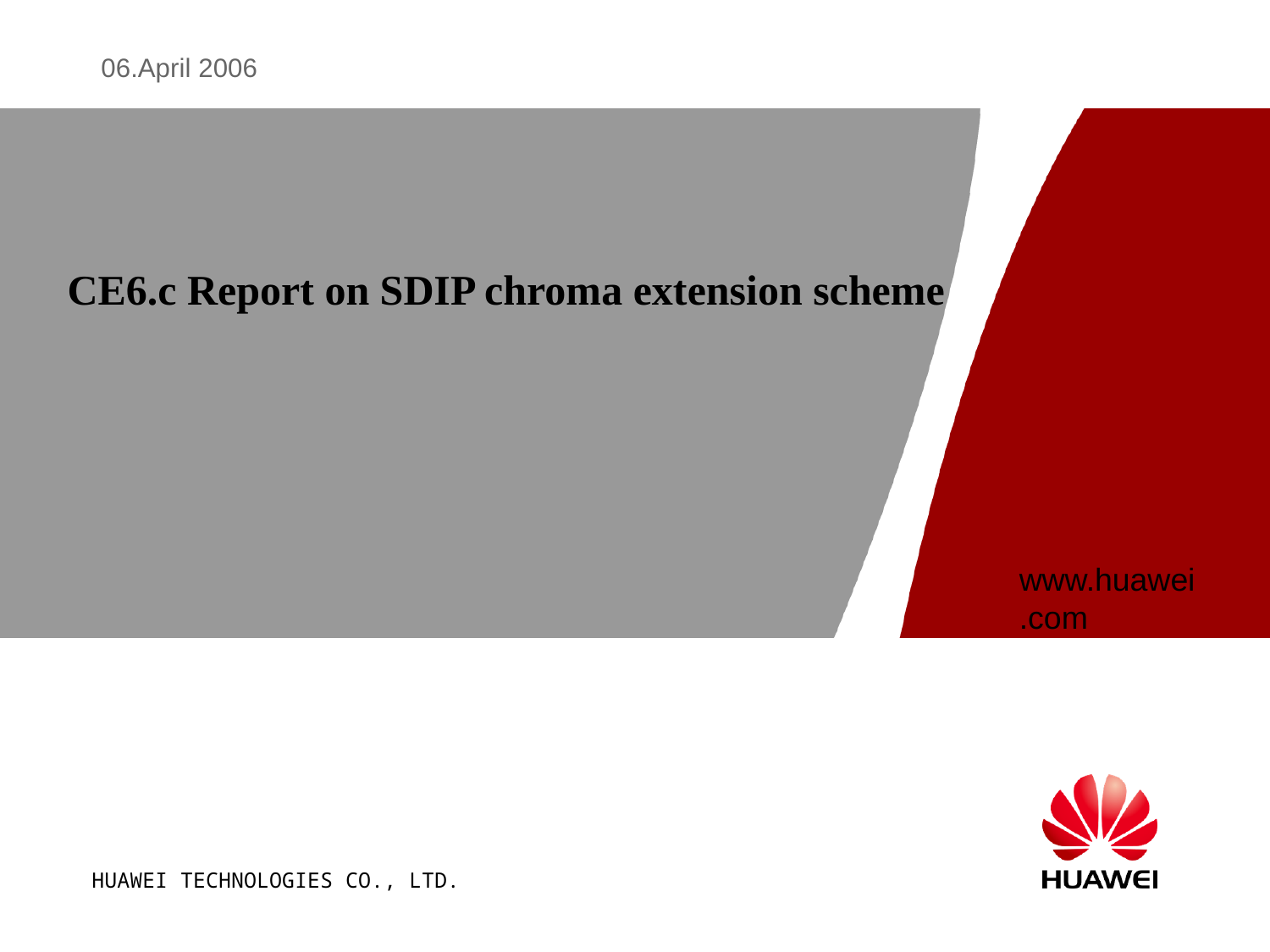

CE6.c Report on SDIP chroma extension scheme